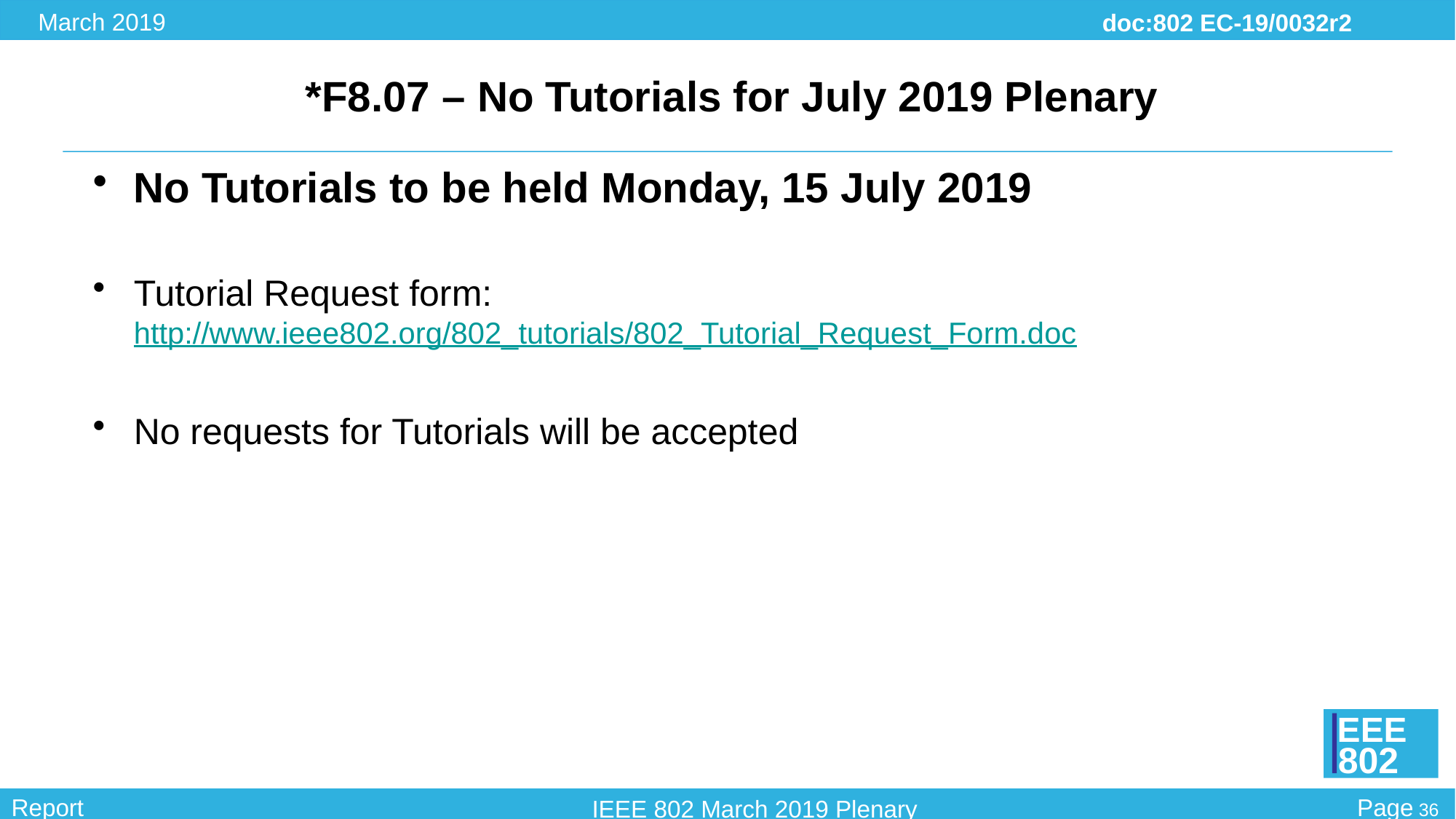

# *F8.07 – No Tutorials for July 2019 Plenary
No Tutorials to be held Monday, 15 July 2019

Tutorial Request form: http://www.ieee802.org/802_tutorials/802_Tutorial_Request_Form.doc

No requests for Tutorials will be accepted